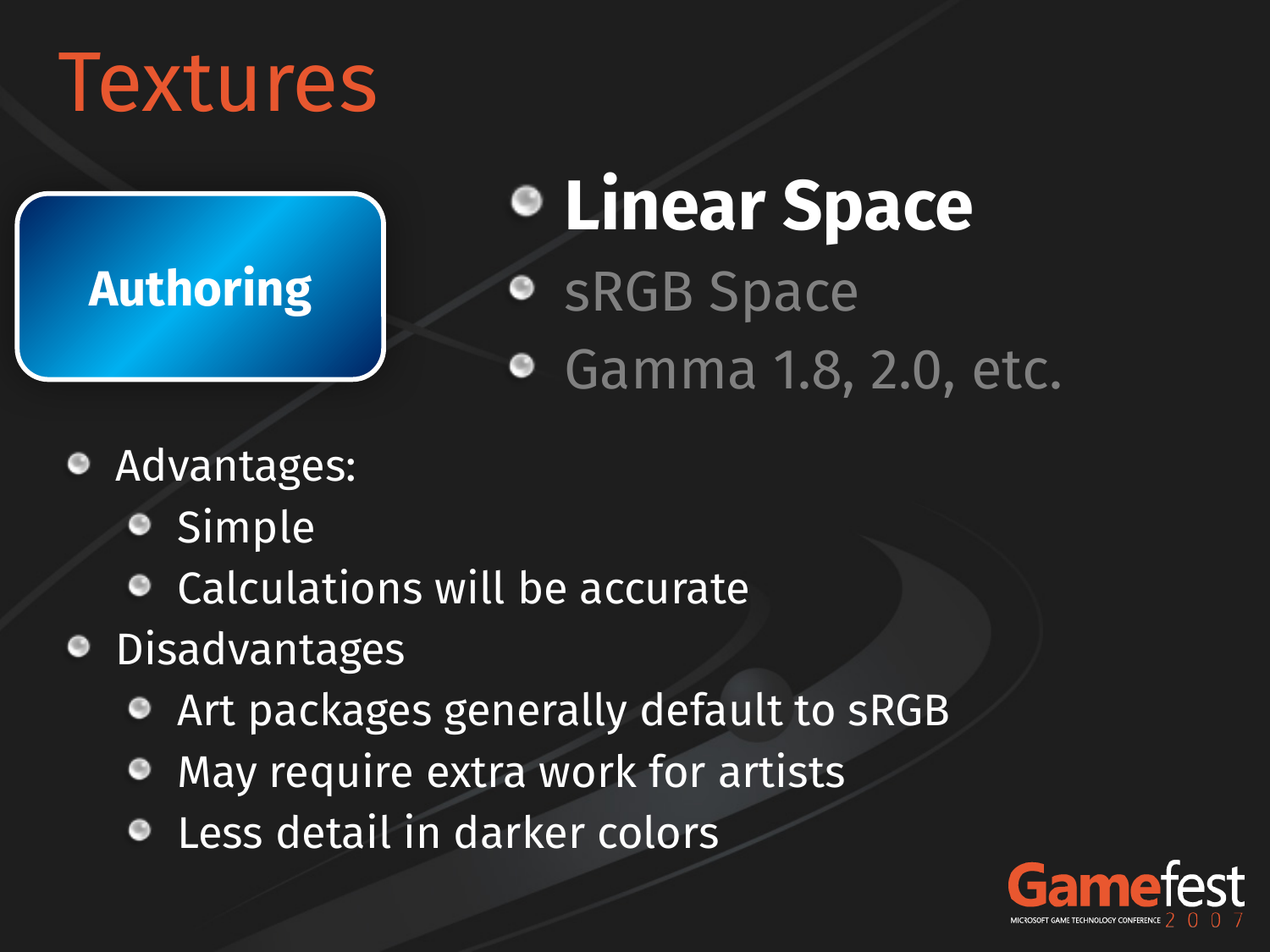

# Textures
Linear Space
sRGB Space
Gamma 1.8, 2.0, etc.
Authoring
Advantages:
Simple
Calculations will be accurate
Disadvantages
Art packages generally default to sRGB
May require extra work for artists
Less detail in darker colors